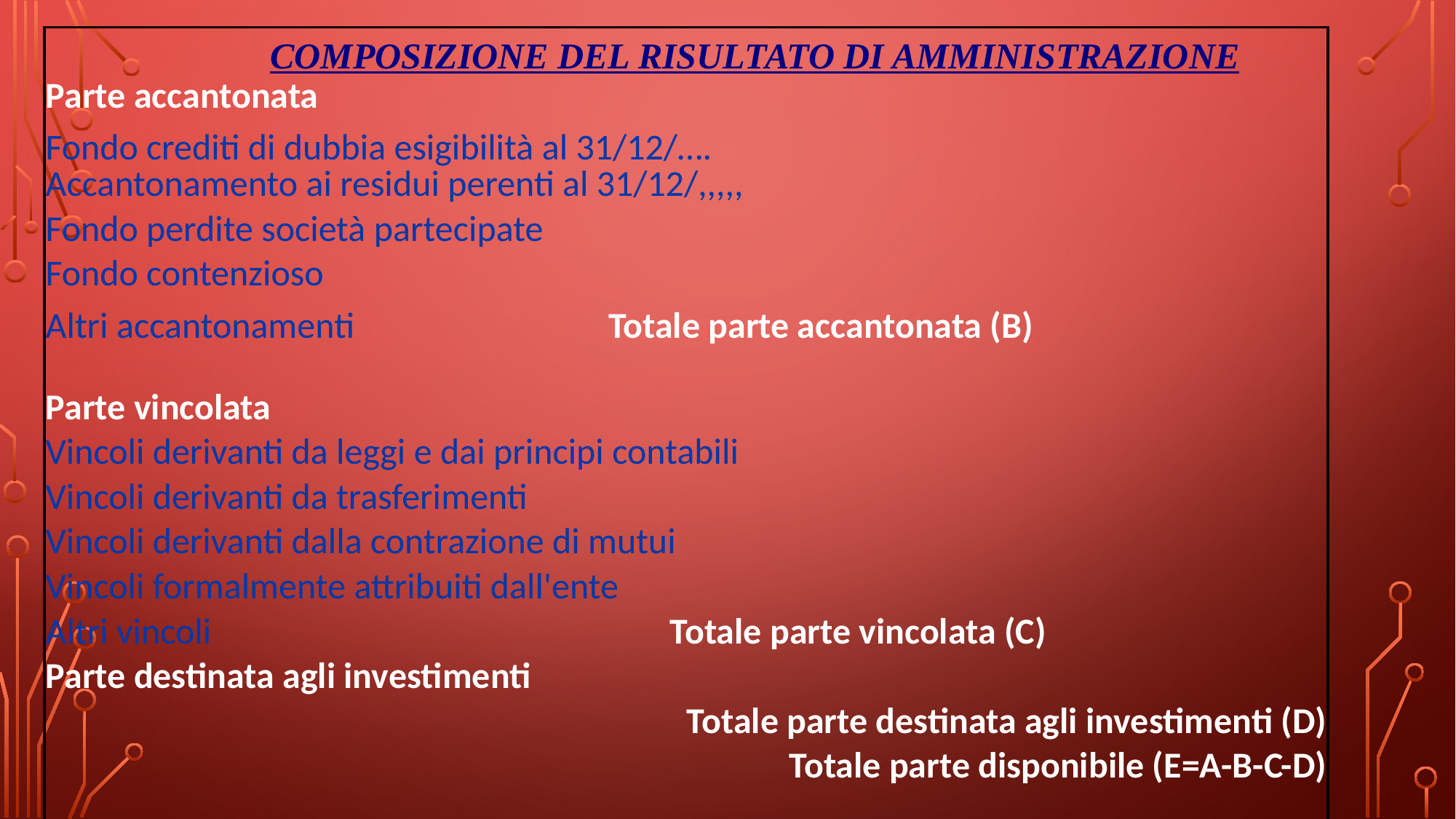

|  |
| --- |
| Parte accantonata |
| Fondo crediti di dubbia esigibilità al 31/12/…. Accantonamento ai residui perenti al 31/12/,,,,, |
| Fondo perdite società partecipate |
| Fondo contenzioso |
| Altri accantonamenti Totale parte accantonata (B) |
| Parte vincolata |
| Vincoli derivanti da leggi e dai principi contabili |
| Vincoli derivanti da trasferimenti |
| Vincoli derivanti dalla contrazione di mutui |
| Vincoli formalmente attribuiti dall'ente |
| Altri vincoli Totale parte vincolata (C) |
| Parte destinata agli investimenti |
| Totale parte destinata agli investimenti (D) |
| Totale parte disponibile (E=A-B-C-D) |
|  |
COMPOSIZIONE DEL RISULTATO DI AMMINISTRAZIONE